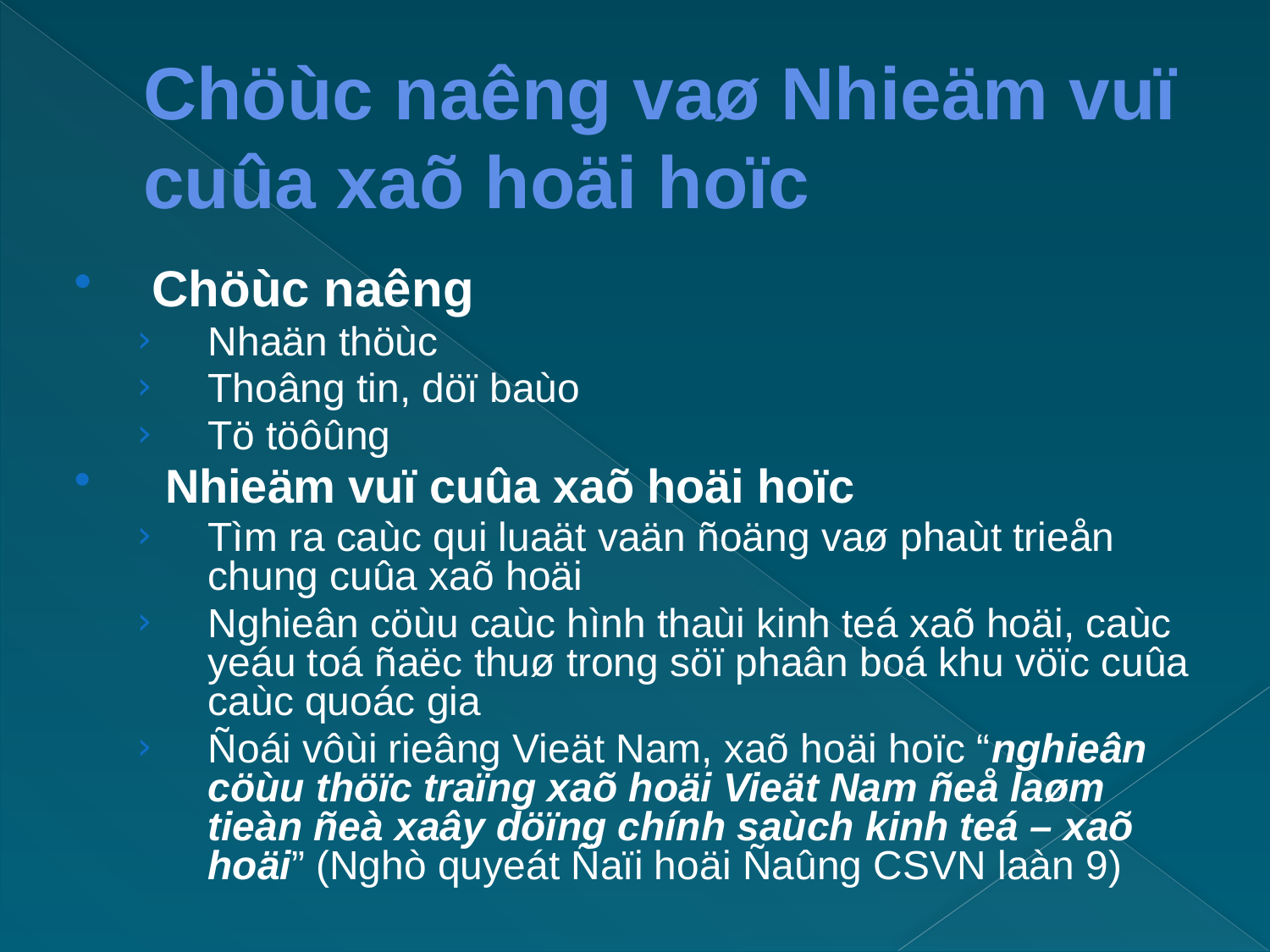

# Chöùc naêng vaø Nhieäm vuï cuûa xaõ hoäi hoïc
Chöùc naêng
Nhaän thöùc
Thoâng tin, döï baùo
Tö töôûng
 Nhieäm vuï cuûa xaõ hoäi hoïc
Tìm ra caùc qui luaät vaän ñoäng vaø phaùt trieån chung cuûa xaõ hoäi
Nghieân cöùu caùc hình thaùi kinh teá xaõ hoäi, caùc yeáu toá ñaëc thuø trong söï phaân boá khu vöïc cuûa caùc quoác gia
Ñoái vôùi rieâng Vieät Nam, xaõ hoäi hoïc “nghieân cöùu thöïc traïng xaõ hoäi Vieät Nam ñeå laøm tieàn ñeà xaây döïng chính saùch kinh teá – xaõ hoäi” (Nghò quyeát Ñaïi hoäi Ñaûng CSVN laàn 9)